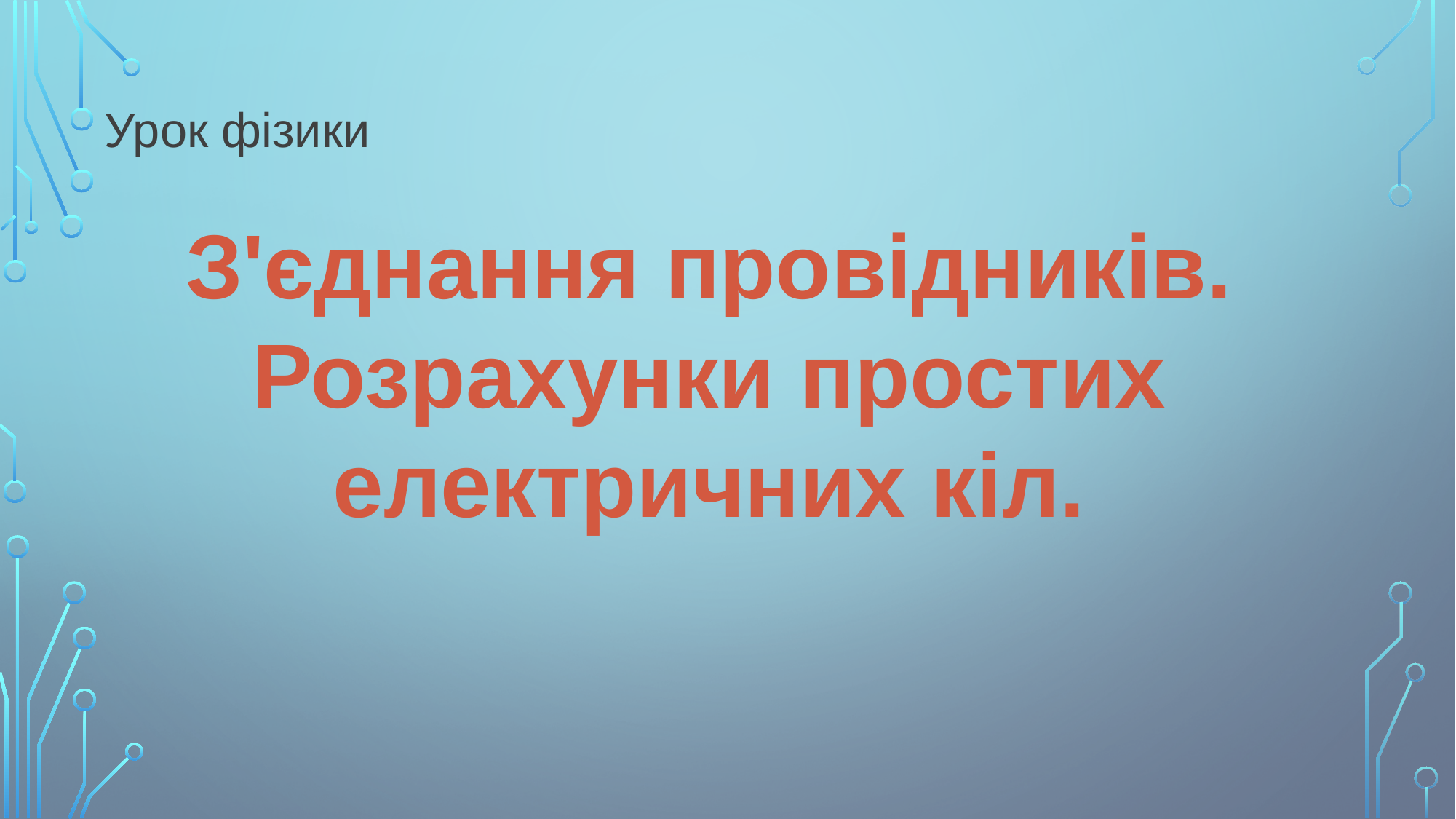

Урок фізики
З'єднання провідників. Розрахунки простих електричних кіл.